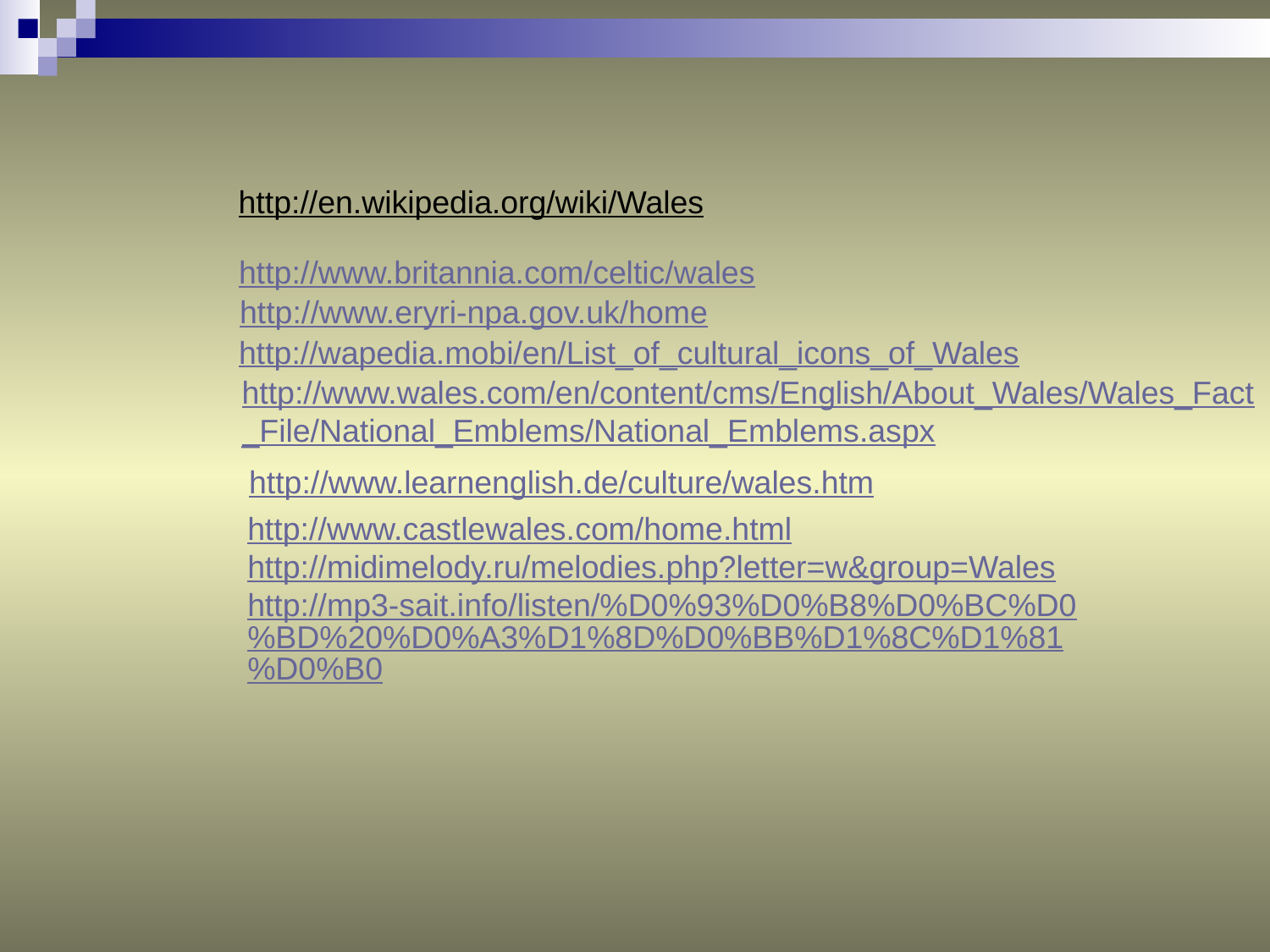

http://en.wikipedia.org/wiki/Wales
http://www.britannia.com/celtic/wales
http://www.eryri-npa.gov.uk/home

http://wapedia.mobi/en/List_of_cultural_icons_of_Wales

http://www.wales.com/en/content/cms/English/About_Wales/Wales_Fact
_File/National_Emblems/National_Emblems.aspx

http://www.learnenglish.de/culture/wales.htm

http://www.castlewales.com/home.html
http://midimelody.ru/melodies.php?letter=w&group=Wales
http://mp3-sait.info/listen/%D0%93%D0%B8%D0%BC%D0%BD%20%D0%A3%D1%8D%D0%BB%D1%8C%D1%81%D0%B0